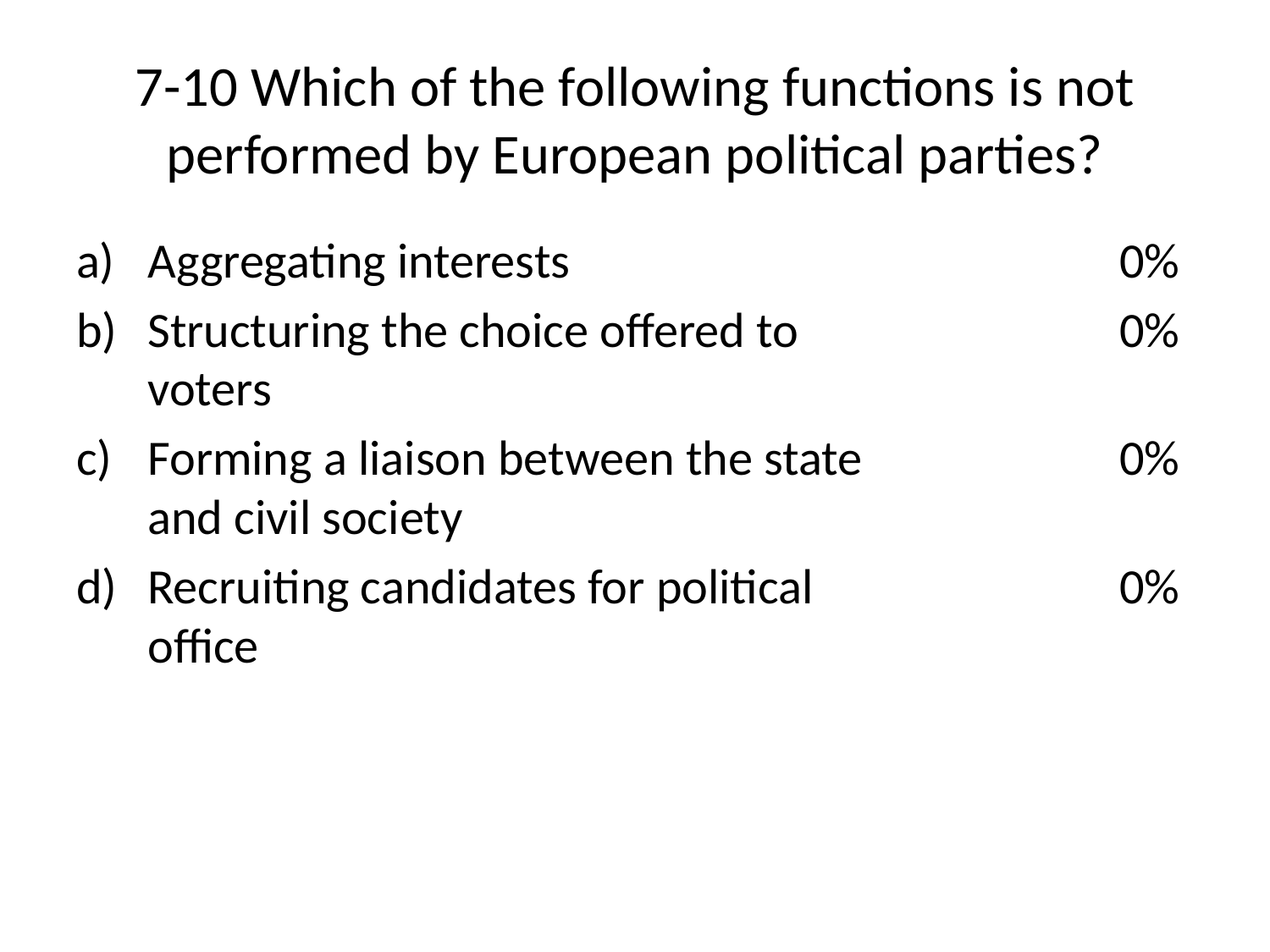

# 7-10 Which of the following functions is not performed by European political parties?
Aggregating interests
Structuring the choice offered to voters
Forming a liaison between the state and civil society
Recruiting candidates for political office
0%
0%
0%
0%